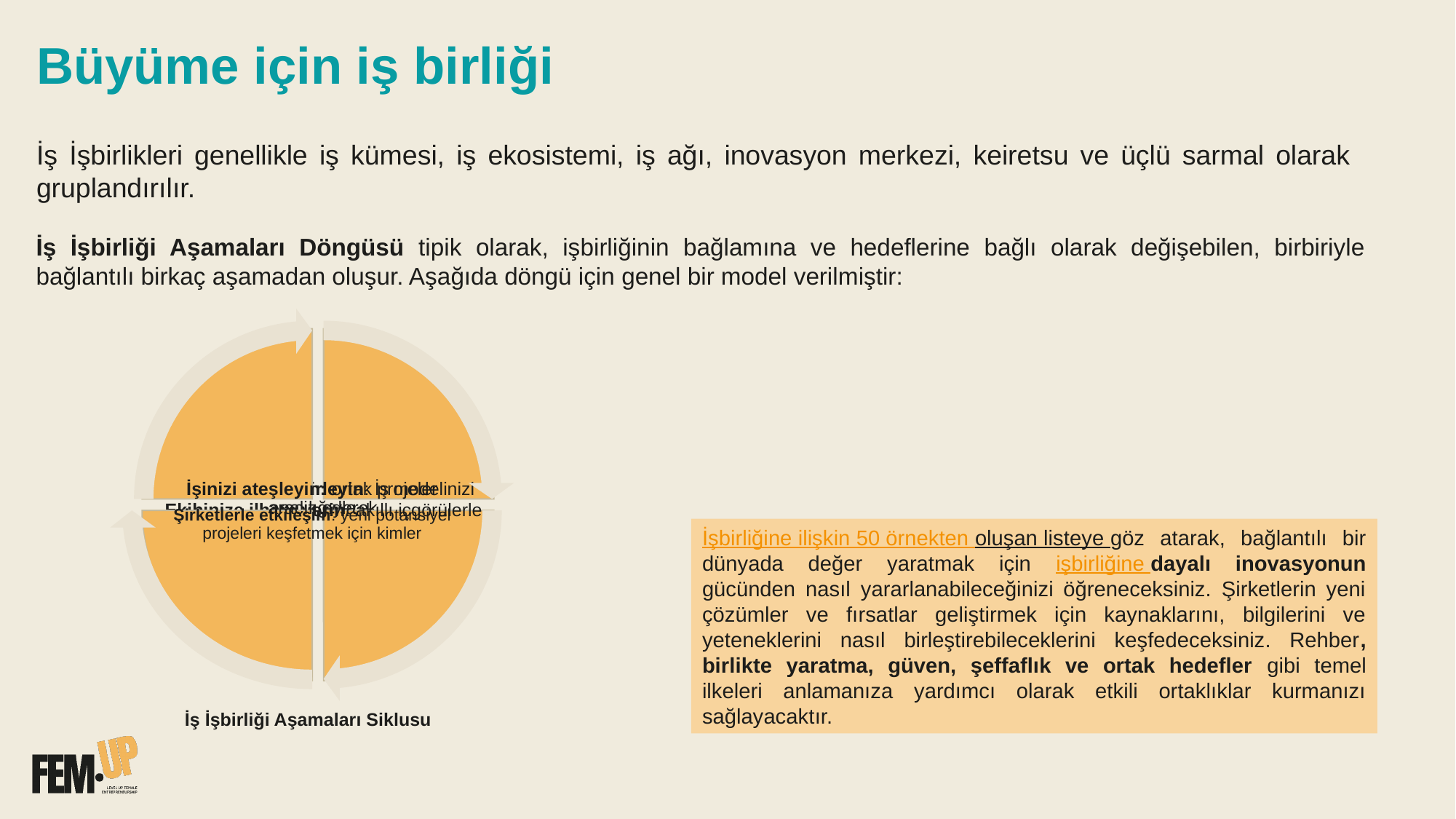

Büyüme için iş birliği
İş İşbirlikleri genellikle iş kümesi, iş ekosistemi, iş ağı, inovasyon merkezi, keiretsu ve üçlü sarmal olarak gruplandırılır.
İş İşbirliği Aşamaları Döngüsü tipik olarak, işbirliğinin bağlamına ve hedeflerine bağlı olarak değişebilen, birbiriyle bağlantılı birkaç aşamadan oluşur. Aşağıda döngü için genel bir model verilmiştir:
Varlıklarınızı belirleyin: İş modelinizi analiz ederek
Ekibinize ilham verin: akıllı içgörülerle

Şirketlerle etkileşim: yeni potansiyel projeleri keşfetmek için kimler
İşinizi ateşleyin: ortak projeler aracılığıyla
İşbirliğine ilişkin 50 örnekten oluşan listeye göz atarak, bağlantılı bir dünyada değer yaratmak için işbirliğine dayalı inovasyonun gücünden nasıl yararlanabileceğinizi öğreneceksiniz. Şirketlerin yeni çözümler ve fırsatlar geliştirmek için kaynaklarını, bilgilerini ve yeteneklerini nasıl birleştirebileceklerini keşfedeceksiniz. Rehber, birlikte yaratma, güven, şeffaflık ve ortak hedefler gibi temel ilkeleri anlamanıza yardımcı olarak etkili ortaklıklar kurmanızı sağlayacaktır.
İş İşbirliği Aşamaları Siklusu